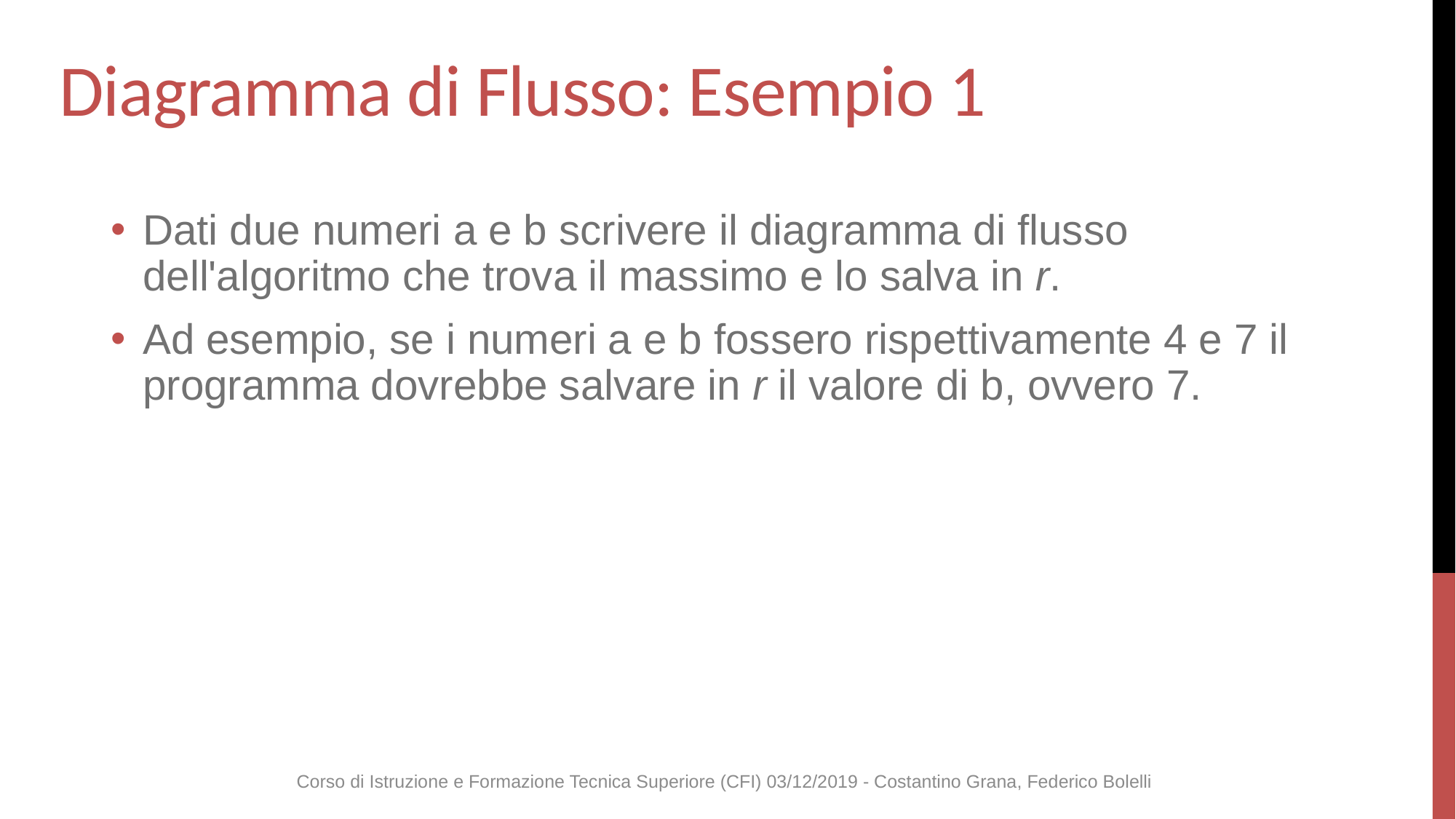

# Diagramma di Flusso: Esempio 1
Dati due numeri a e b scrivere il diagramma di flusso dell'algoritmo che trova il massimo e lo salva in r.
Ad esempio, se i numeri a e b fossero rispettivamente 4 e 7 il programma dovrebbe salvare in r il valore di b, ovvero 7.

Corso di Istruzione e Formazione Tecnica Superiore (CFI) 03/12/2019 - Costantino Grana, Federico Bolelli